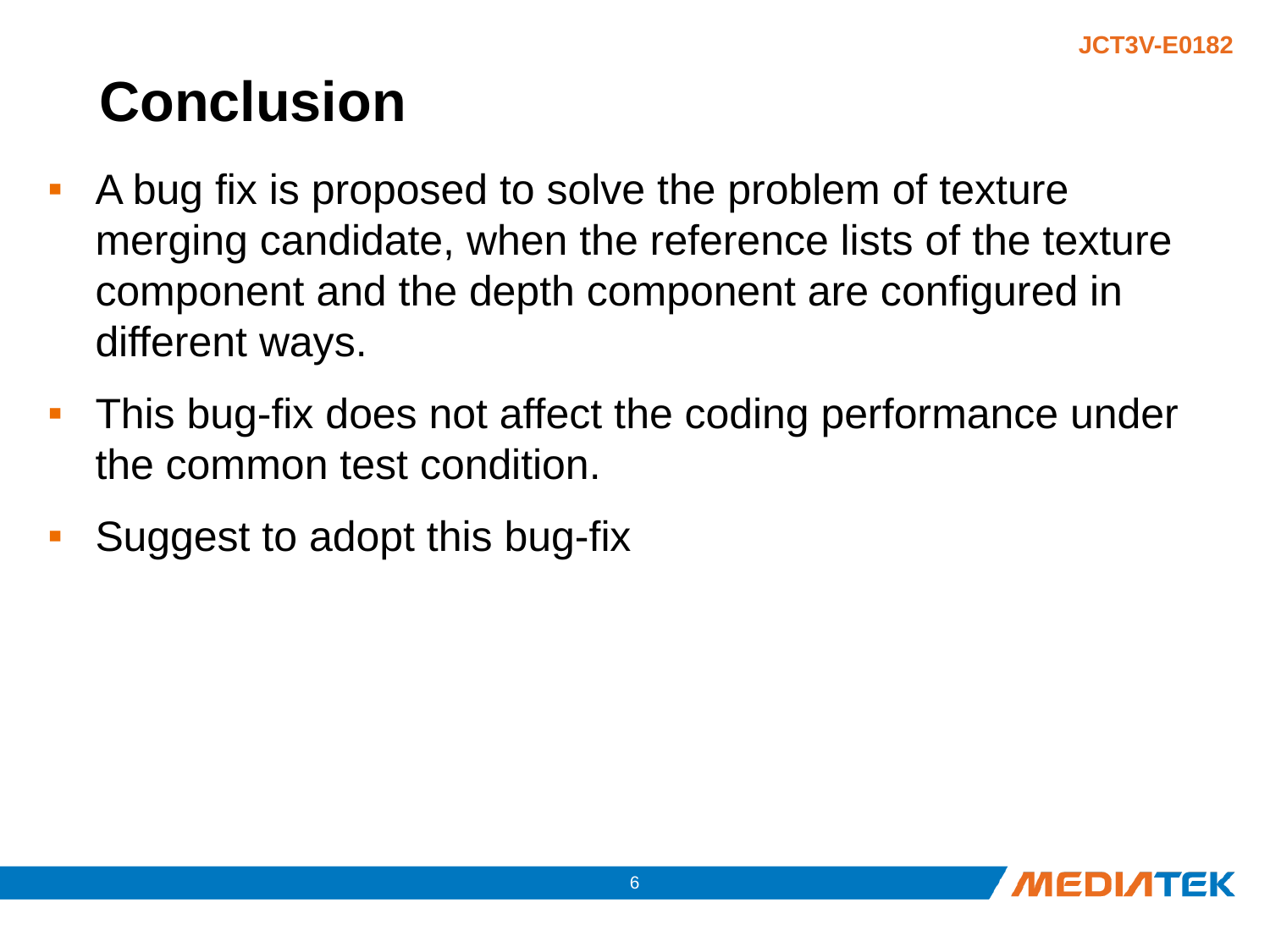

# Conclusion
A bug fix is proposed to solve the problem of texture merging candidate, when the reference lists of the texture component and the depth component are configured in different ways.
This bug-fix does not affect the coding performance under the common test condition.
Suggest to adopt this bug-fix

6